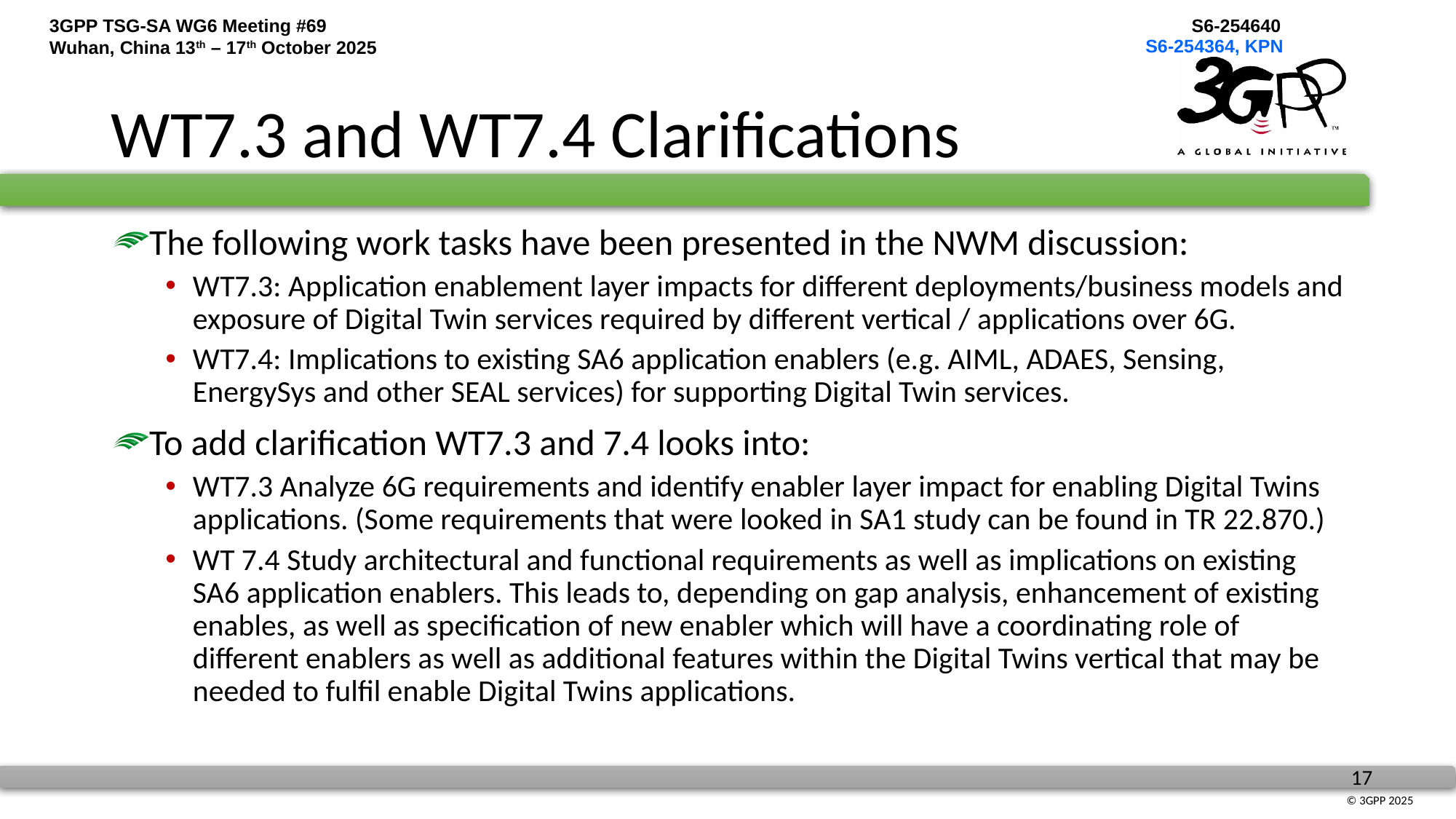

S6-254364, KPN
# WT7.3 and WT7.4 Clarifications
The following work tasks have been presented in the NWM discussion:
WT7.3: Application enablement layer impacts for different deployments/business models and exposure of Digital Twin services required by different vertical / applications over 6G.
WT7.4: Implications to existing SA6 application enablers (e.g. AIML, ADAES, Sensing, EnergySys and other SEAL services) for supporting Digital Twin services.
To add clarification WT7.3 and 7.4 looks into:
WT7.3 Analyze 6G requirements and identify enabler layer impact for enabling Digital Twins applications. (Some requirements that were looked in SA1 study can be found in TR 22.870.)
WT 7.4 Study architectural and functional requirements as well as implications on existing SA6 application enablers. This leads to, depending on gap analysis, enhancement of existing enables, as well as specification of new enabler which will have a coordinating role of different enablers as well as additional features within the Digital Twins vertical that may be needed to fulfil enable Digital Twins applications.